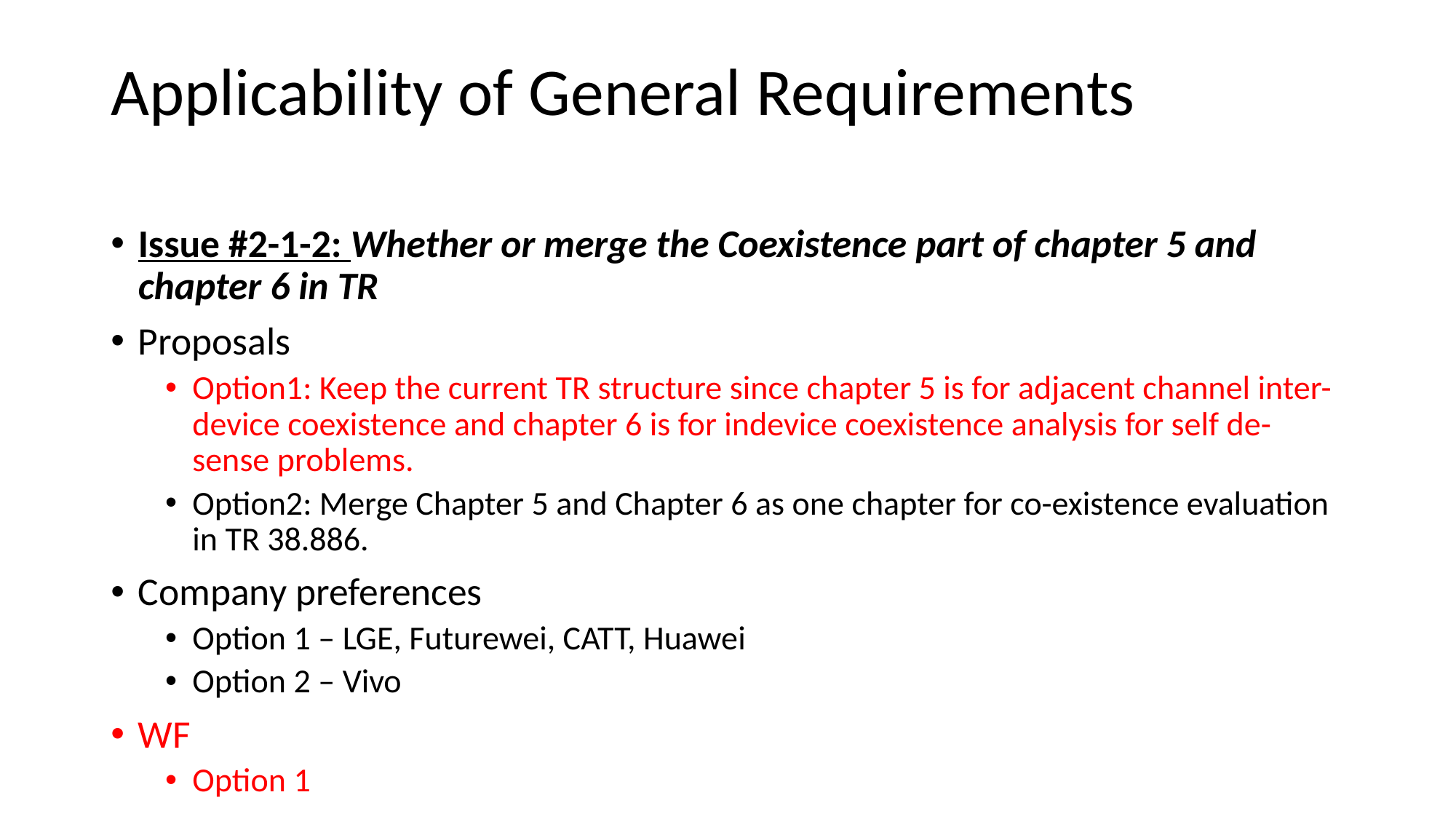

# Applicability of General Requirements
Issue #2-1-2: Whether or merge the Coexistence part of chapter 5 and chapter 6 in TR
Proposals
Option1: Keep the current TR structure since chapter 5 is for adjacent channel inter-device coexistence and chapter 6 is for indevice coexistence analysis for self de-sense problems.
Option2: Merge Chapter 5 and Chapter 6 as one chapter for co-existence evaluation in TR 38.886.
Company preferences
Option 1 – LGE, Futurewei, CATT, Huawei
Option 2 – Vivo
WF
Option 1